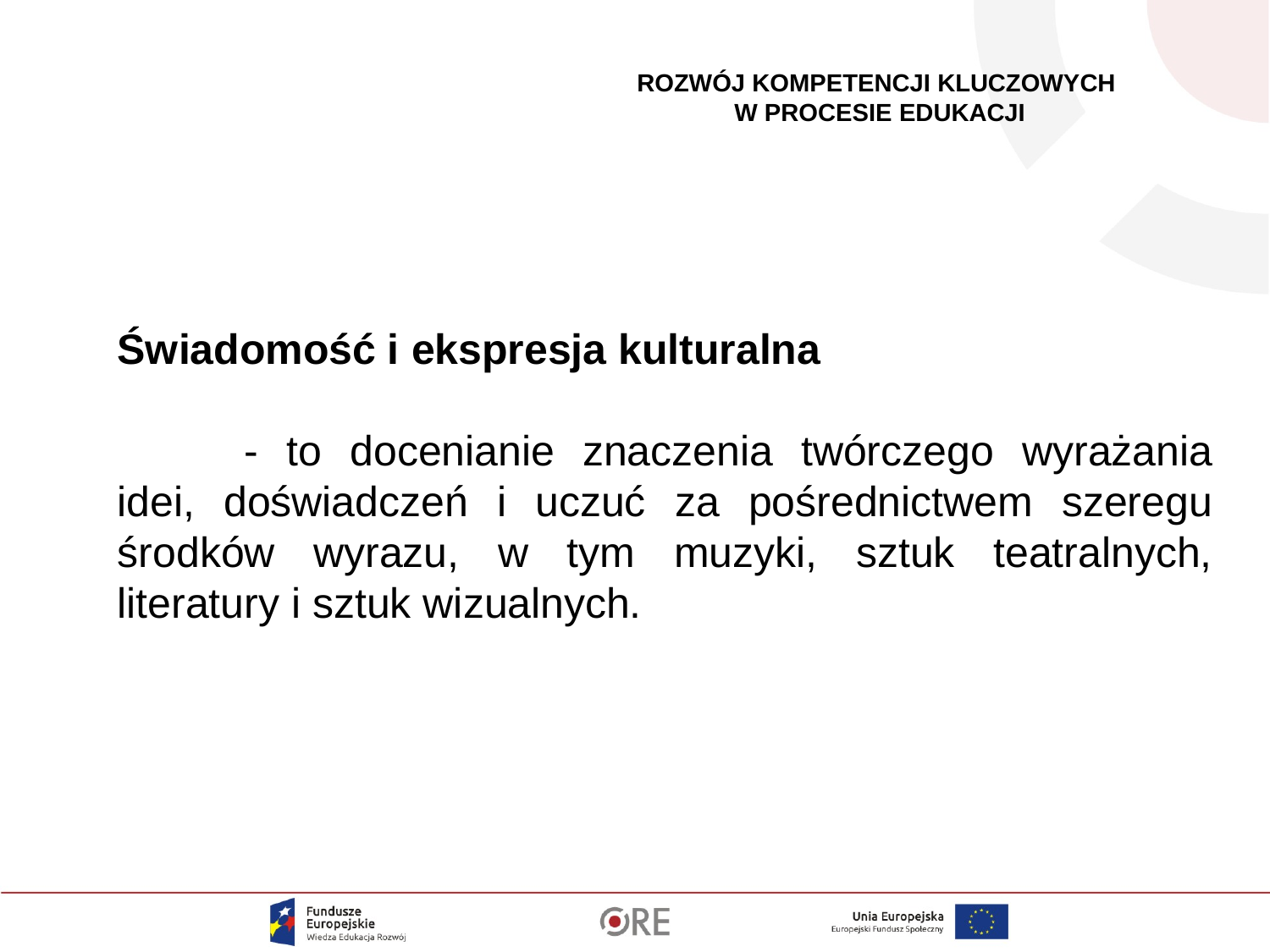

ROZWÓJ KOMPETENCJI KLUCZOWYCH
W PROCESIE EDUKACJI
Świadomość i ekspresja kulturalna

	- to docenianie znaczenia twórczego wyrażania idei, doświadczeń i uczuć za pośrednictwem szeregu środków wyrazu, w tym muzyki, sztuk teatralnych, literatury i sztuk wizualnych.